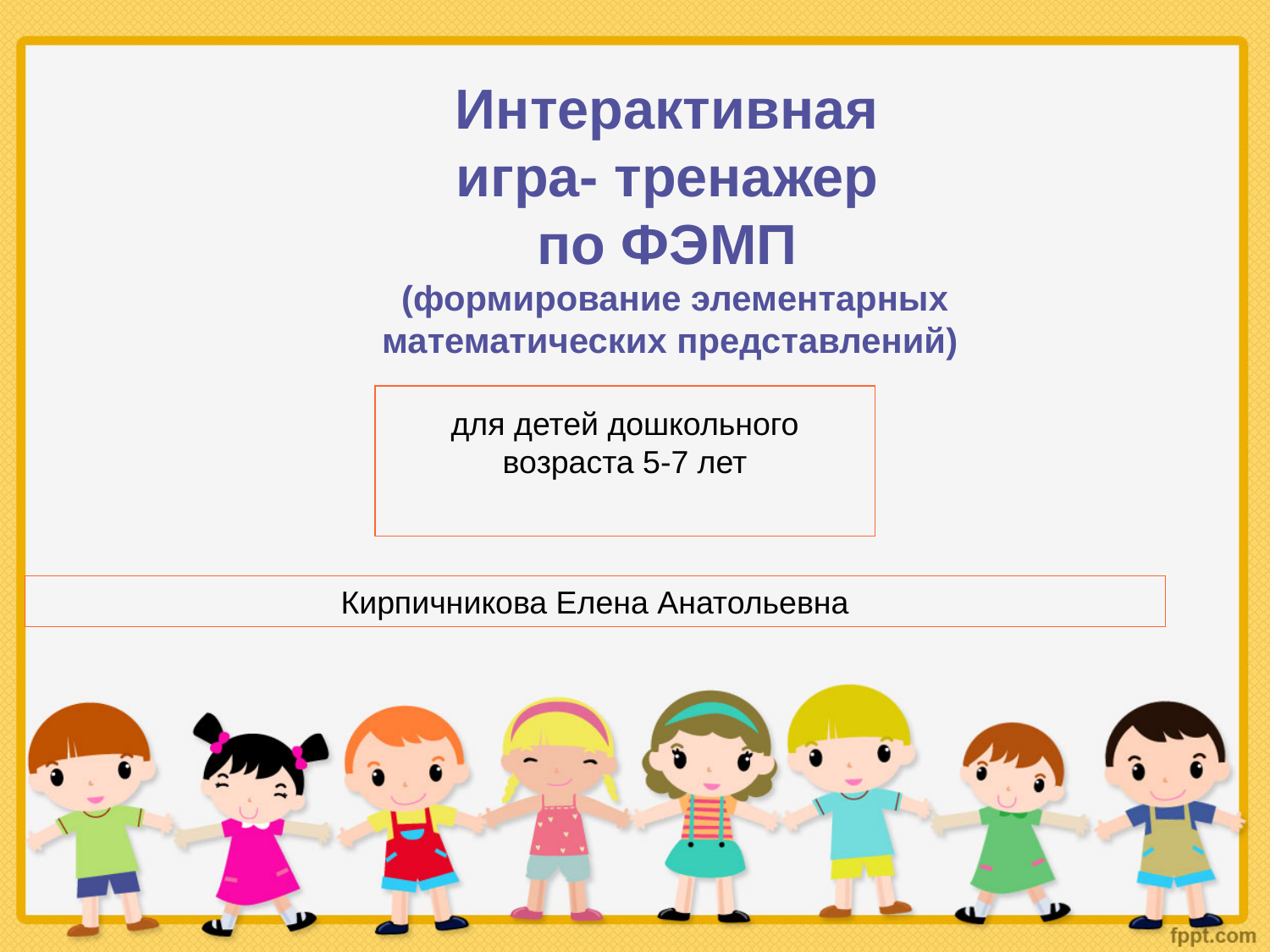

Интерактивная
игра- тренажер
по ФЭМП
(формирование элементарных математических представлений)

# для детей дошкольного возраста 5-7 лет
Кирпичникова Елена Анатольевна